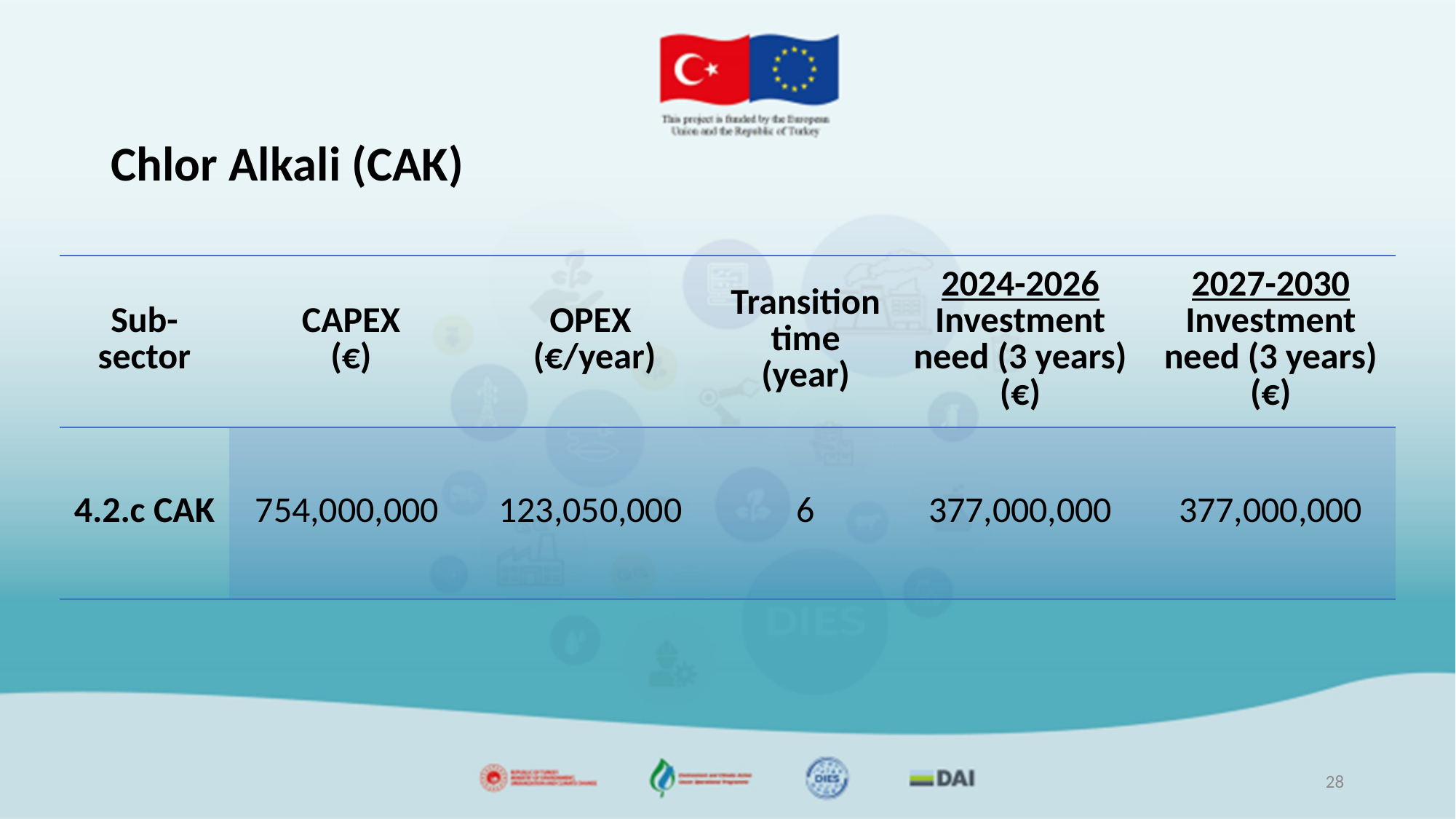

# Chlor Alkali (CAK)
| Sub-sector | CAPEX (€) | OPEX (€/year) | Transition time (year) | 2024-2026 Investment need (3 years) (€) | 2027-2030 Investment need (3 years) (€) |
| --- | --- | --- | --- | --- | --- |
| 4.2.c CAK | 754,000,000 | 123,050,000 | 6 | 377,000,000 | 377,000,000 |
28